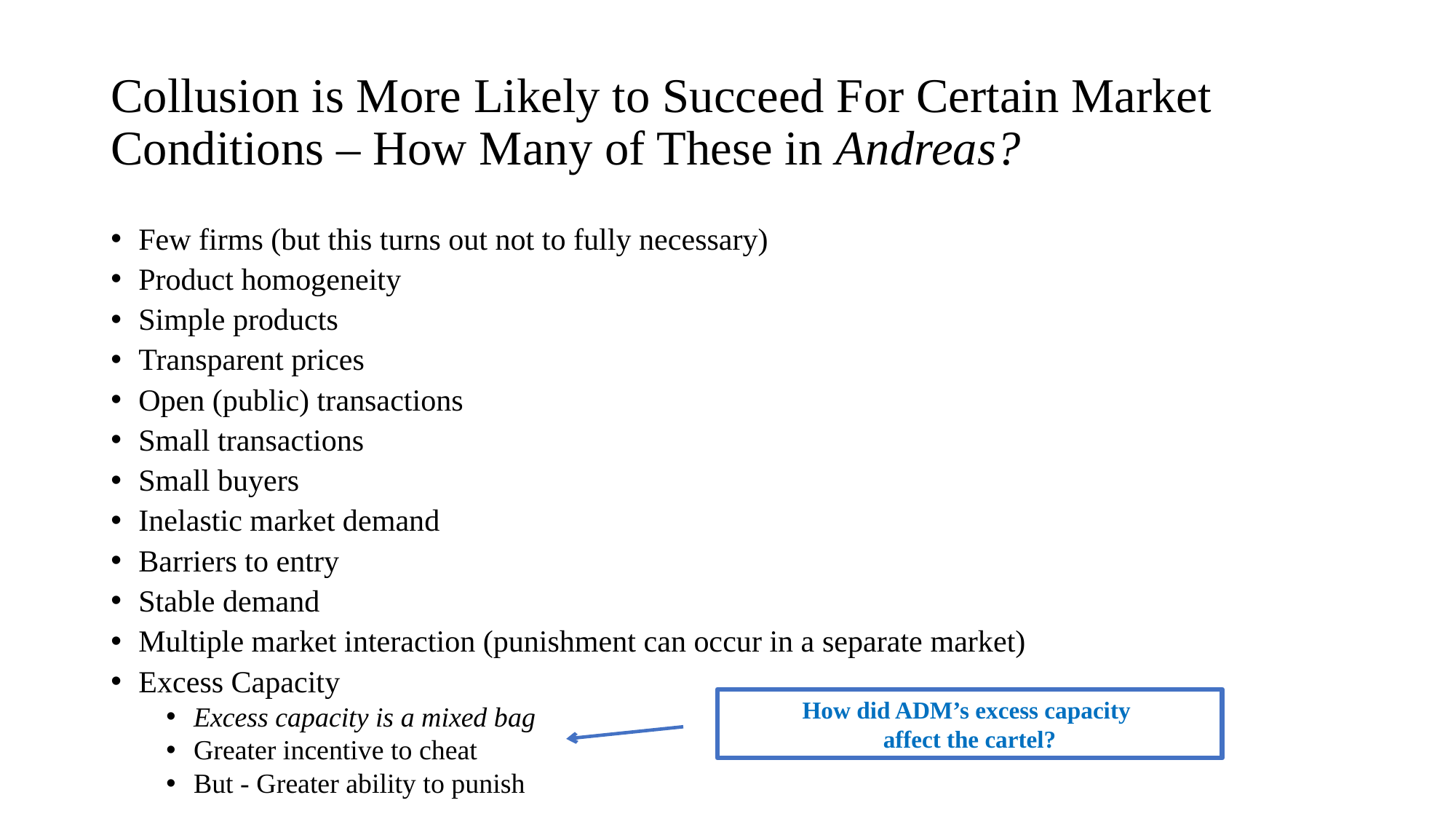

# Collusion is More Likely to Succeed For Certain Market Conditions – How Many of These in Andreas?
Few firms (but this turns out not to fully necessary)
Product homogeneity
Simple products
Transparent prices
Open (public) transactions
Small transactions
Small buyers
Inelastic market demand
Barriers to entry
Stable demand
Multiple market interaction (punishment can occur in a separate market)
Excess Capacity
Excess capacity is a mixed bag
Greater incentive to cheat
But - Greater ability to punish

How did ADM’s excess capacity
affect the cartel?